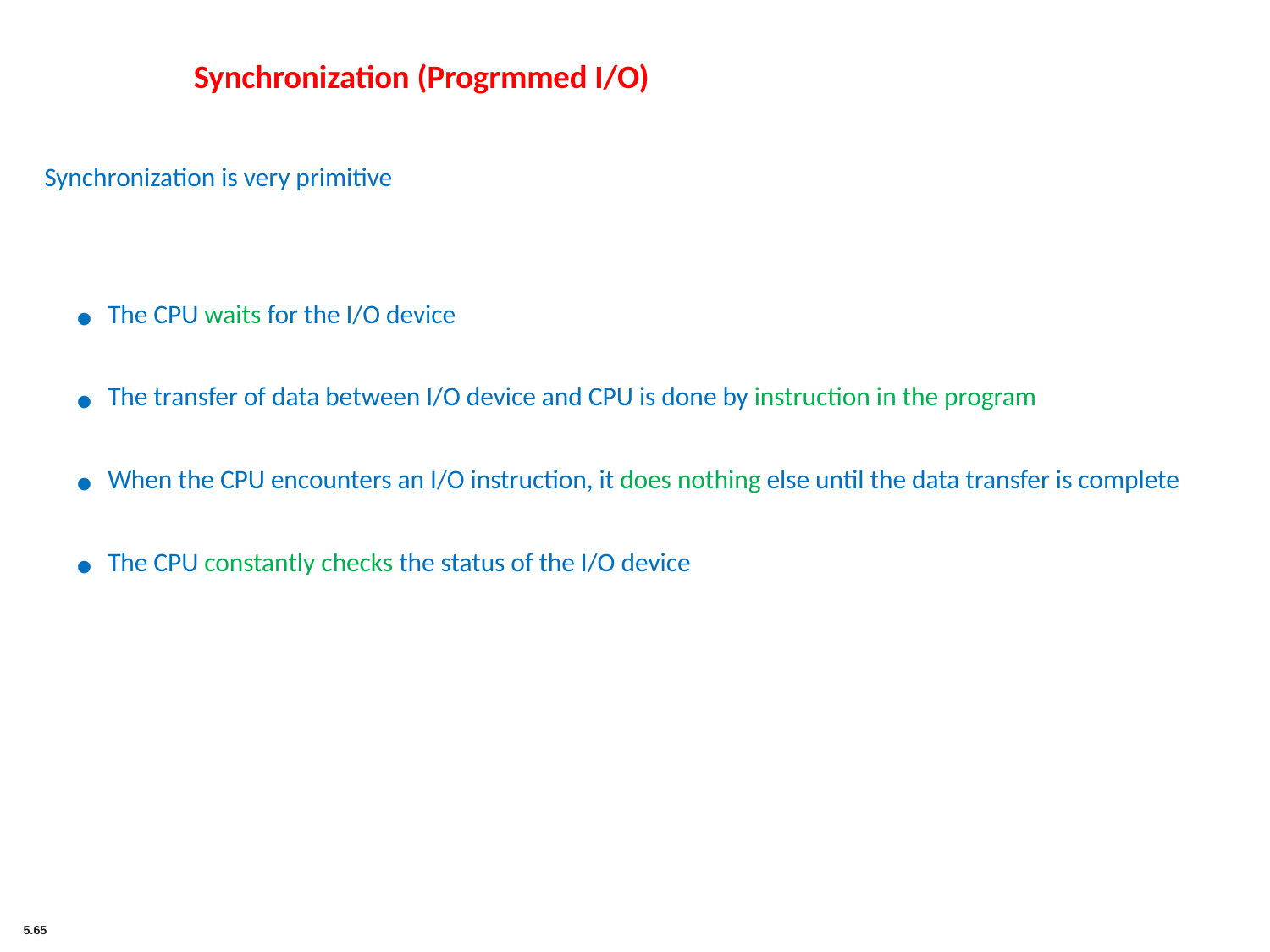

Synchronization (Progrmmed I/O)
Synchronization is very primitive

The CPU waits for the I/O device
The transfer of data between I/O device and CPU is done by instruction in the program
When the CPU encounters an I/O instruction, it does nothing else until the data transfer is complete
The CPU constantly checks the status of the I/O device

5.65